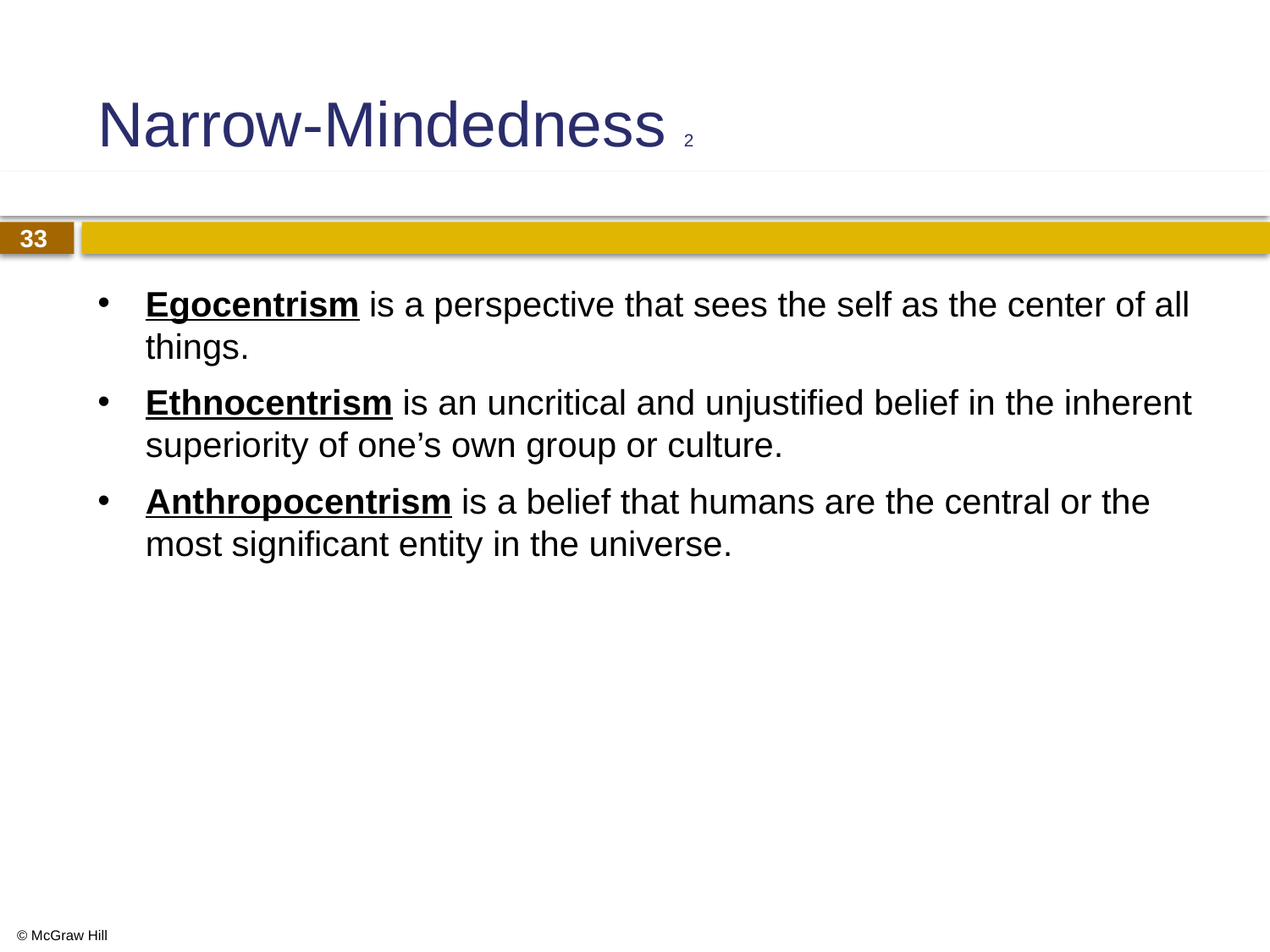

# Narrow-Mindedness 2
Egocentrism is a perspective that sees the self as the center of all things.
Ethnocentrism is an uncritical and unjustified belief in the inherent superiority of one’s own group or culture.
Anthropocentrism is a belief that humans are the central or the most significant entity in the universe.